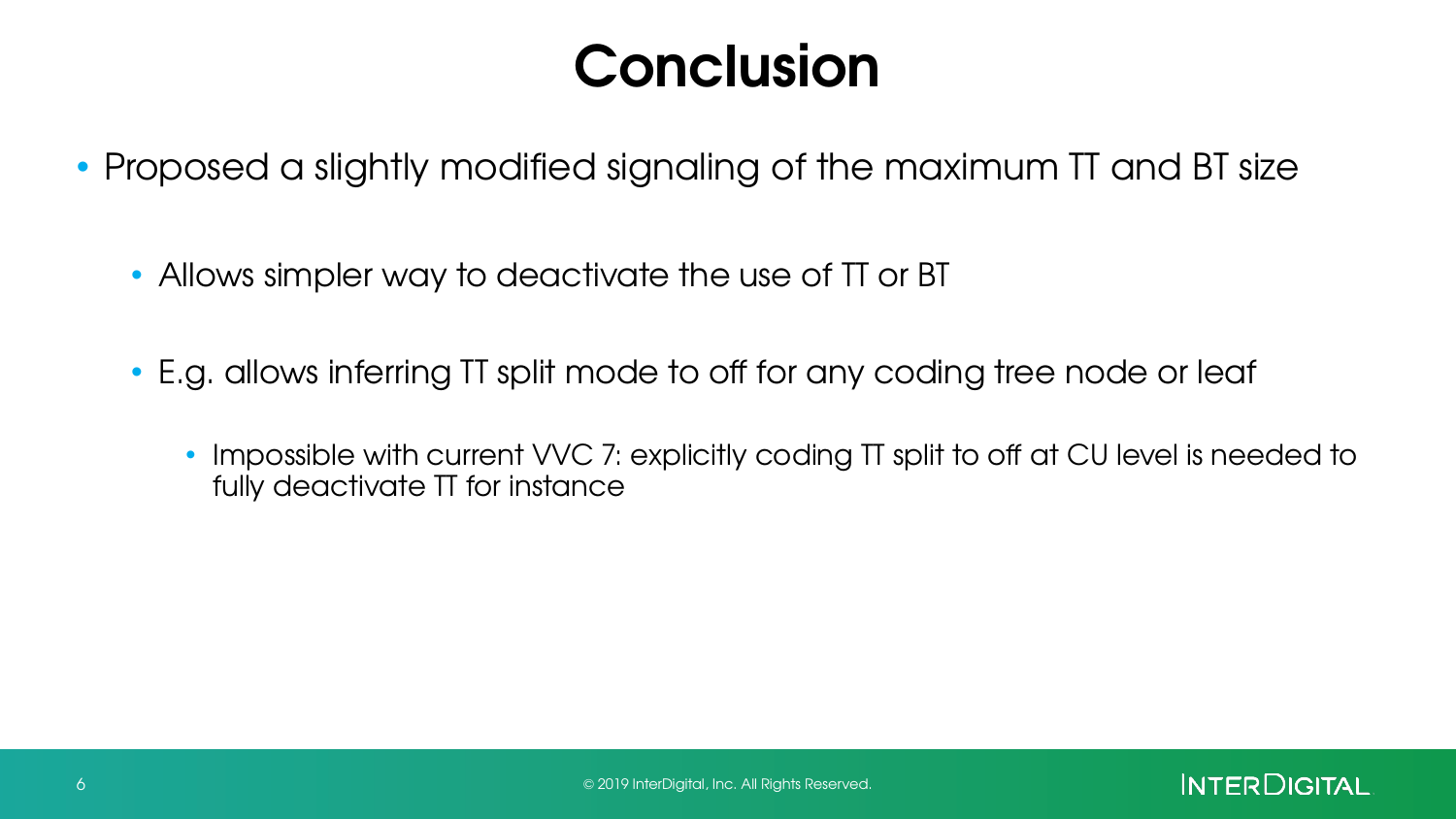

# Conclusion
Proposed a slightly modified signaling of the maximum TT and BT size

Allows simpler way to deactivate the use of TT or BT

E.g. allows inferring TT split mode to off for any coding tree node or leaf

Impossible with current VVC 7: explicitly coding TT split to off at CU level is needed to fully deactivate TT for instance

6
© 2019 InterDigital, Inc. All Rights Reserved.